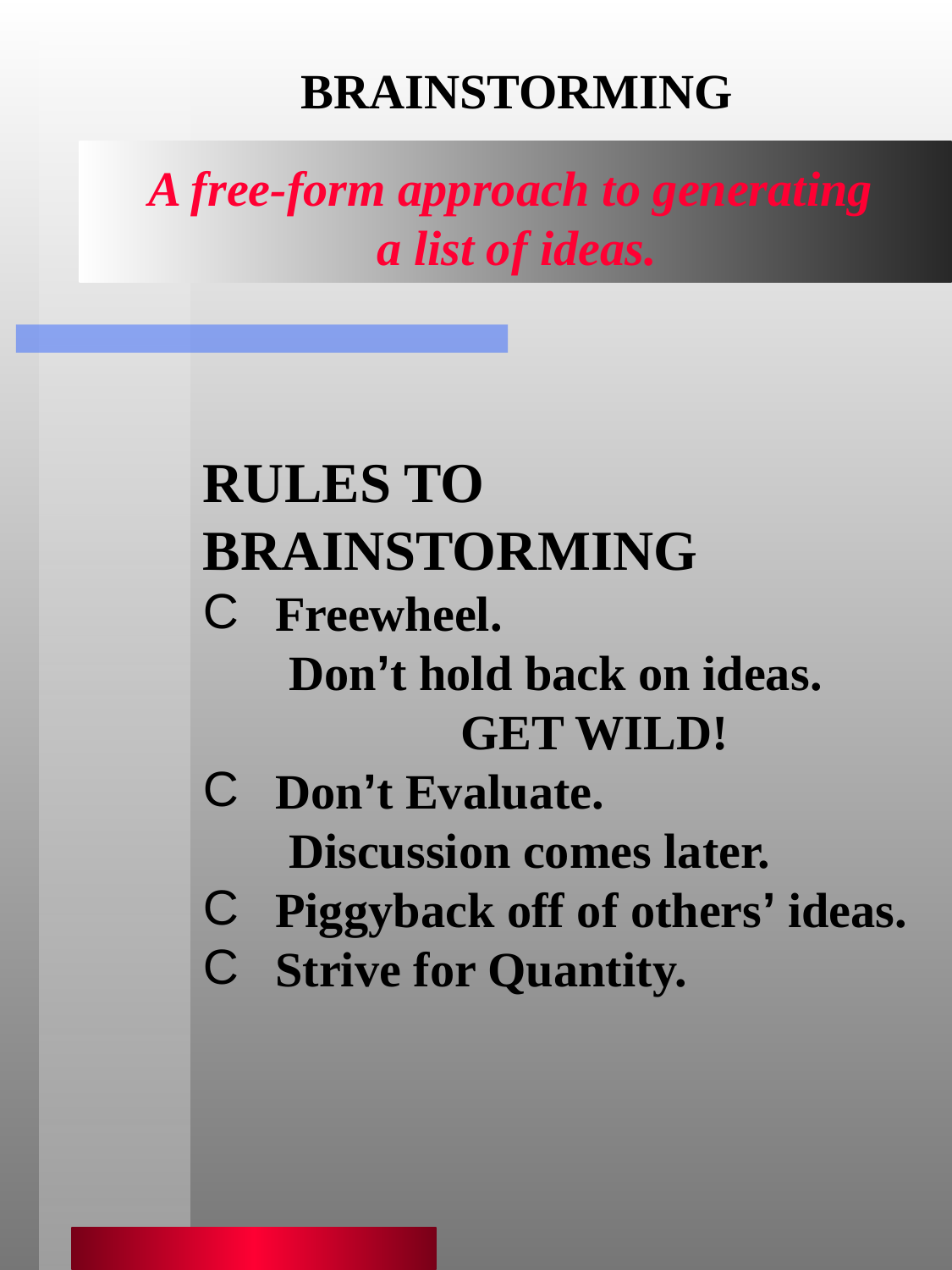

BRAINSTORMING

A free-form approach to generating
a list of ideas.

RULES TO BRAINSTORMING
   Freewheel.
       Don’t hold back on ideas.
                     GET WILD!
   Don’t Evaluate.
       Discussion comes later.
   Piggyback off of others’ ideas.
   Strive for Quantity.